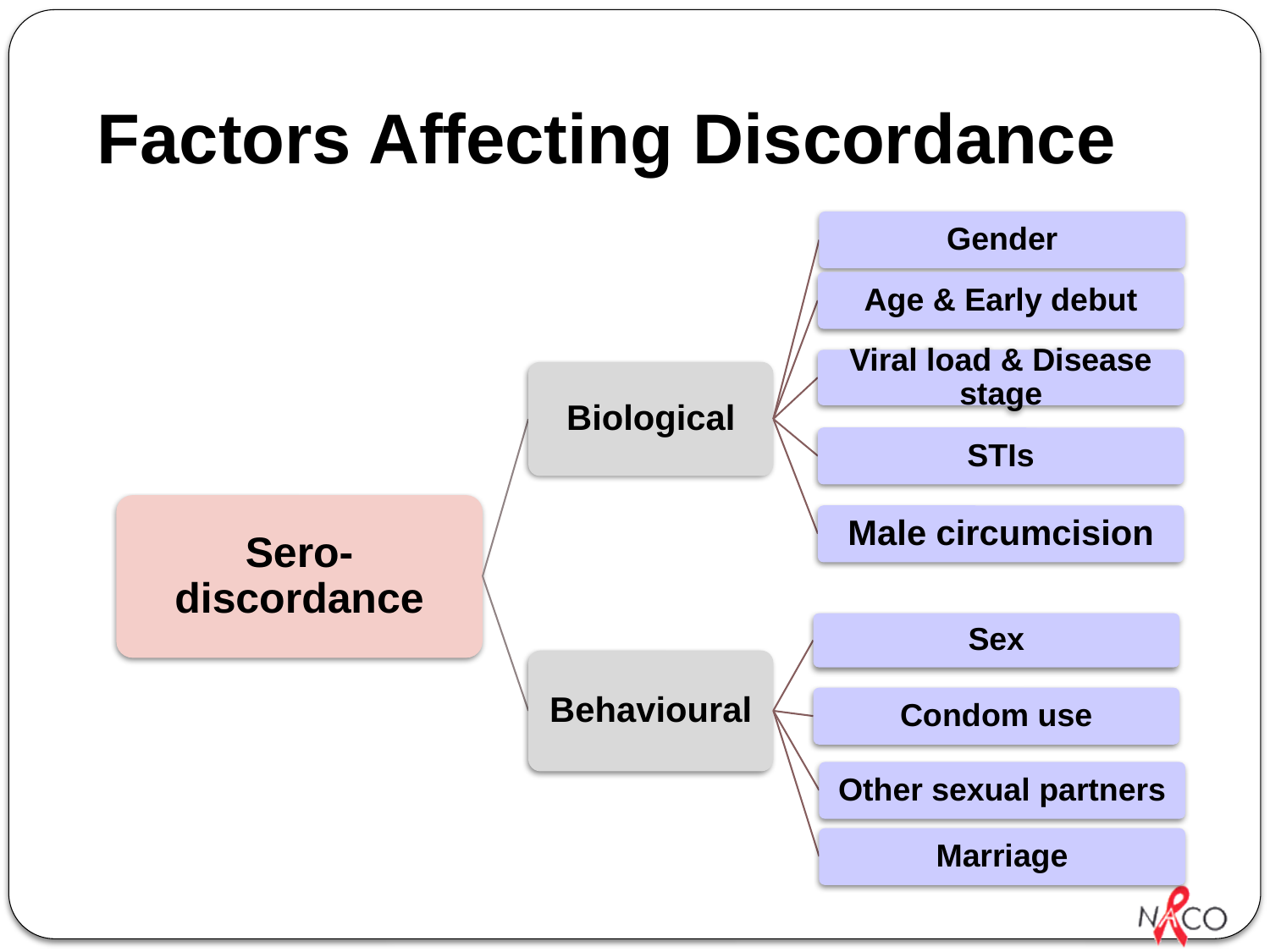

# Factors Affecting Discordance

Sero-discordance

Biological

Gender

Age & Early debut

Viral load & Disease stage

STIs

Male circumcision

Behavioural

Sex

Condom use

Other sexual partners

Marriage